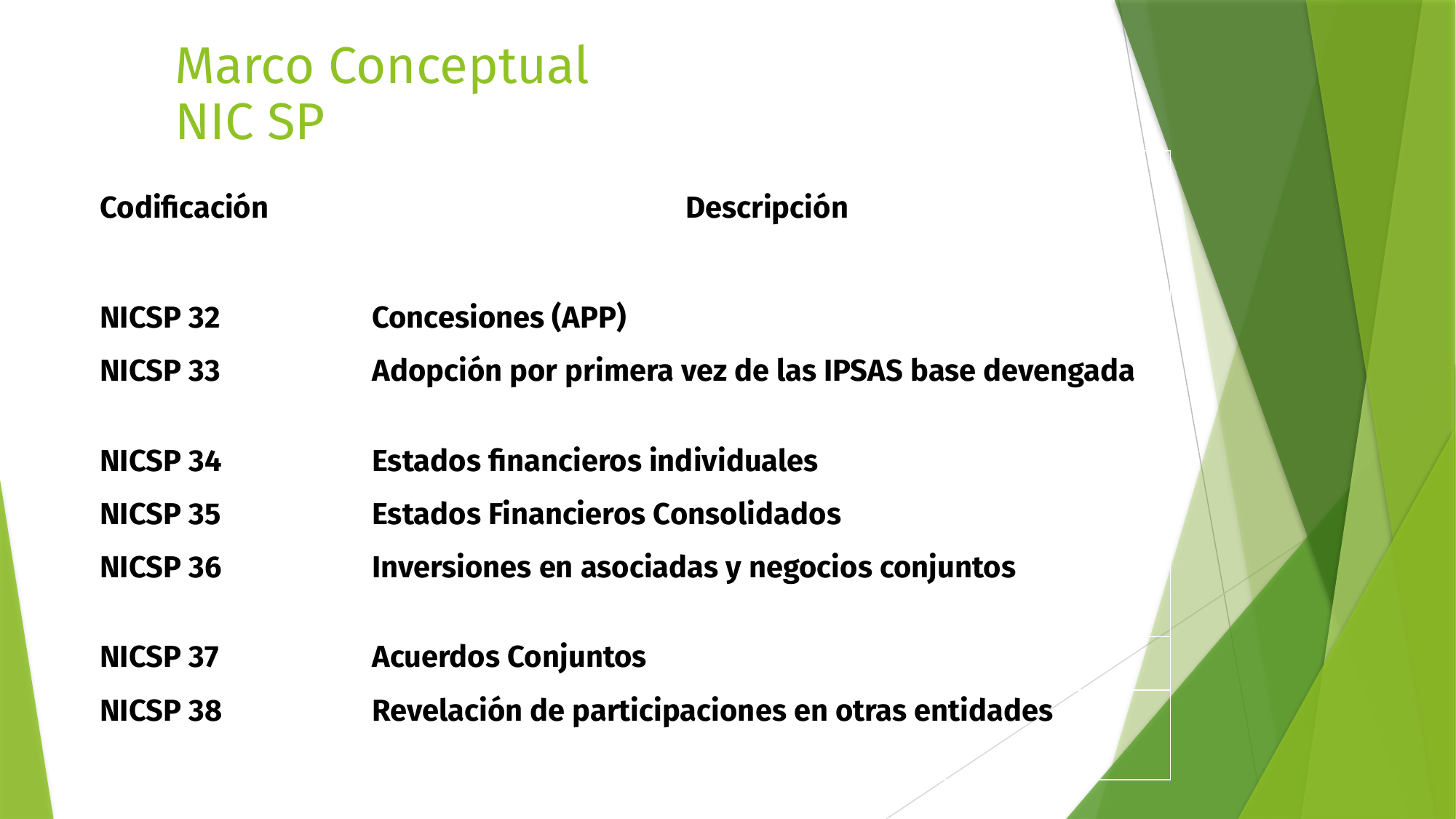

Marco Conceptual
NIC SP
| Codificación | Descripción |
| --- | --- |
| NICSP 32 | Concesiones (APP) |
| NICSP 33 | Adopción por primera vez de las IPSAS base devengada |
| NICSP 34 | Estados financieros individuales |
| NICSP 35 | Estados Financieros Consolidados |
| NICSP 36 | Inversiones en asociadas y negocios conjuntos |
| NICSP 37 | Acuerdos Conjuntos |
| NICSP 38 | Revelación de participaciones en otras entidades |